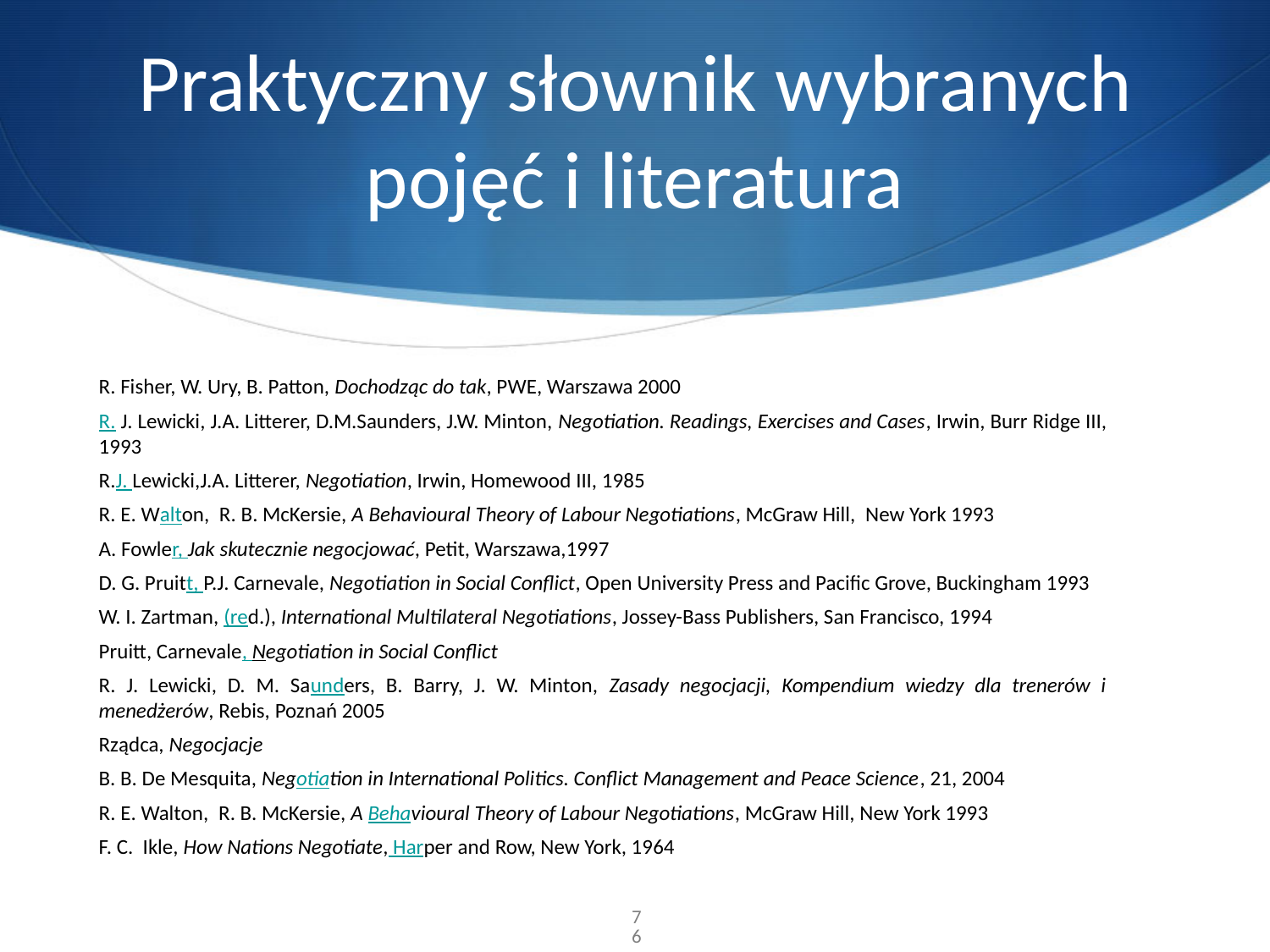

# Praktyczny słownik wybranych pojęć i literatura
R. Fisher, W. Ury, B. Patton, Dochodząc do tak, PWE, Warszawa 2000
R. J. Lewicki, J.A. Litterer, D.M.Saunders, J.W. Minton, Negotiation. Readings, Exercises and Cases, Irwin, Burr Ridge III, 1993
R.J. Lewicki,J.A. Litterer, Negotiation, Irwin, Homewood III, 1985
R. E. Walton,  R. B. McKersie, A Behavioural Theory of Labour Negotiations, McGraw Hill,  New York 1993
A. Fowler, Jak skutecznie negocjować, Petit, Warszawa,1997
D. G. Pruitt, P.J. Carnevale, Negotiation in Social Conflict, Open University Press and Pacific Grove, Buckingham 1993
W. I. Zartman, (red.), International Multilateral Negotiations, Jossey-Bass Publishers, San Francisco, 1994
Pruitt, Carnevale, Negotiation in Social Conflict
R. J. Lewicki, D. M. Saunders, B. Barry, J. W. Minton, Zasady negocjacji, Kompendium wiedzy dla trenerów i menedżerów, Rebis, Poznań 2005
Rządca, Negocjacje
B. B. De Mesquita, Negotiation in International Politics. Conflict Management and Peace Science, 21, 2004
R. E. Walton,  R. B. McKersie, A Behavioural Theory of Labour Negotiations, McGraw Hill, New York 1993
F. C.  Ikle, How Nations Negotiate, Harper and Row, New York, 1964

76